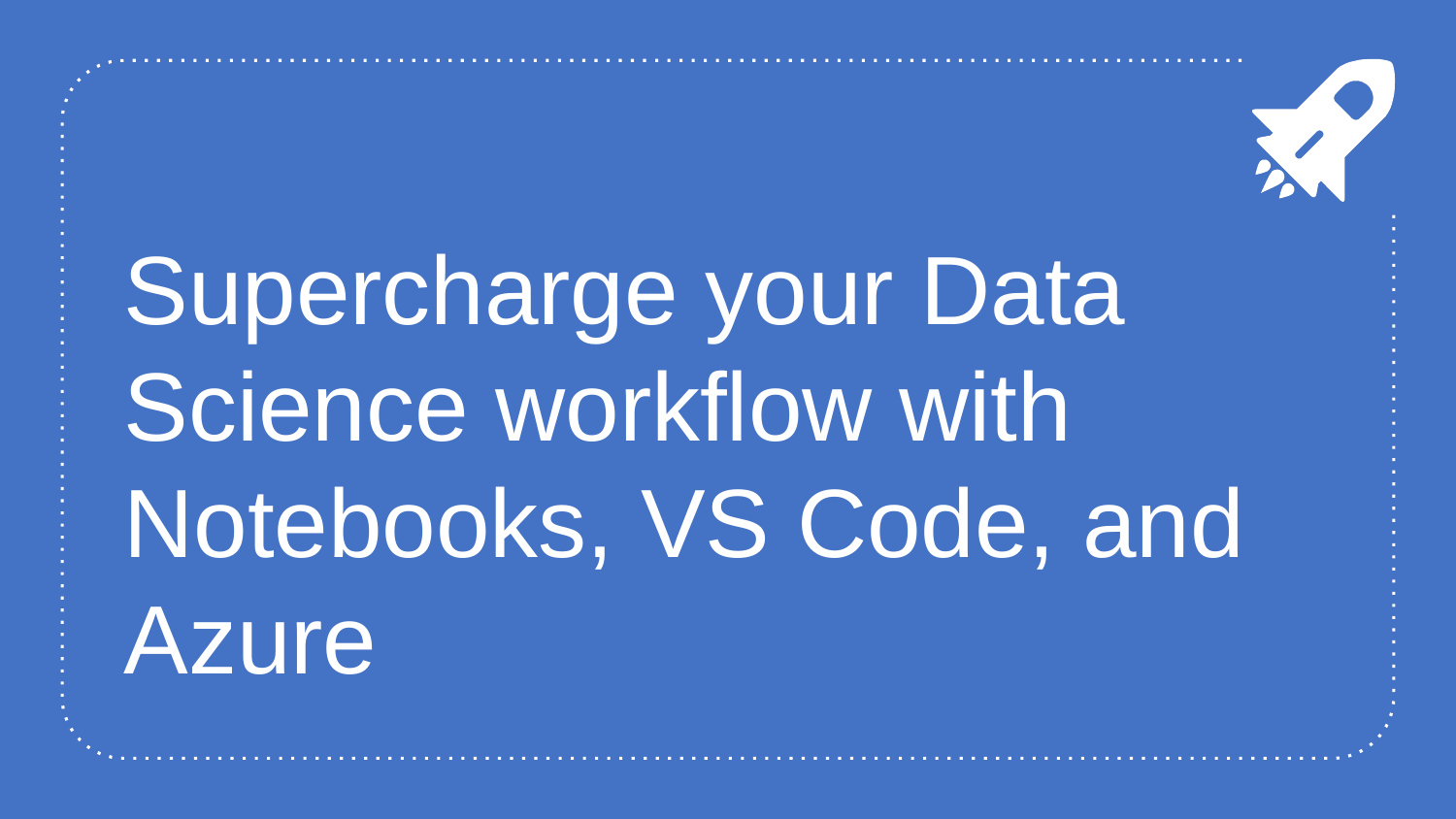

# Supercharge your Data Science workflow with Notebooks, VS Code, and Azure